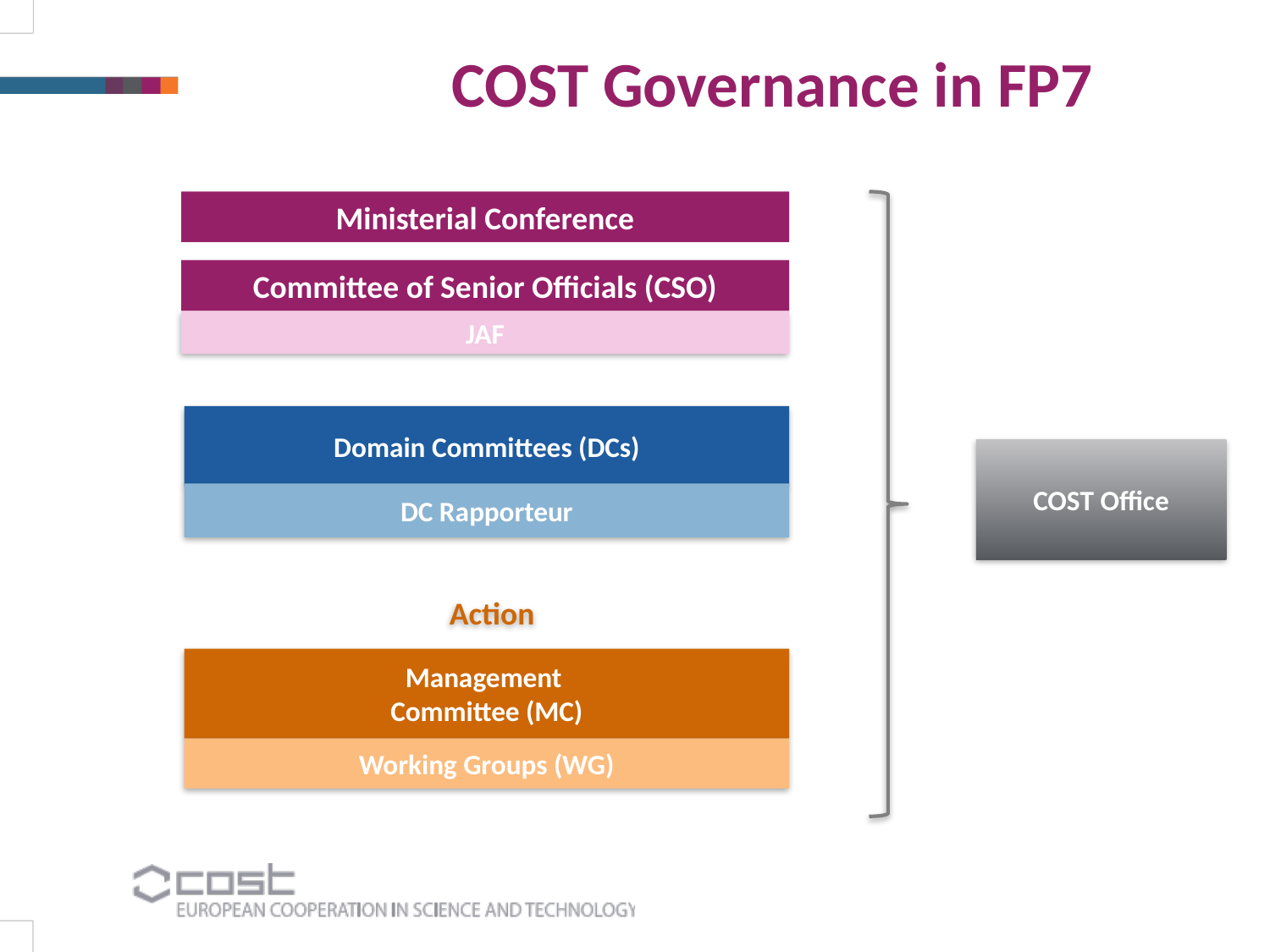

COST Governance in FP7
Ministerial Conference
Committee of Senior Officials (CSO)
JAF

Domain Committees (DCs)
DC Rapporteur
COST Office
Action

Management
Committee (MC)

Working Groups (WG)